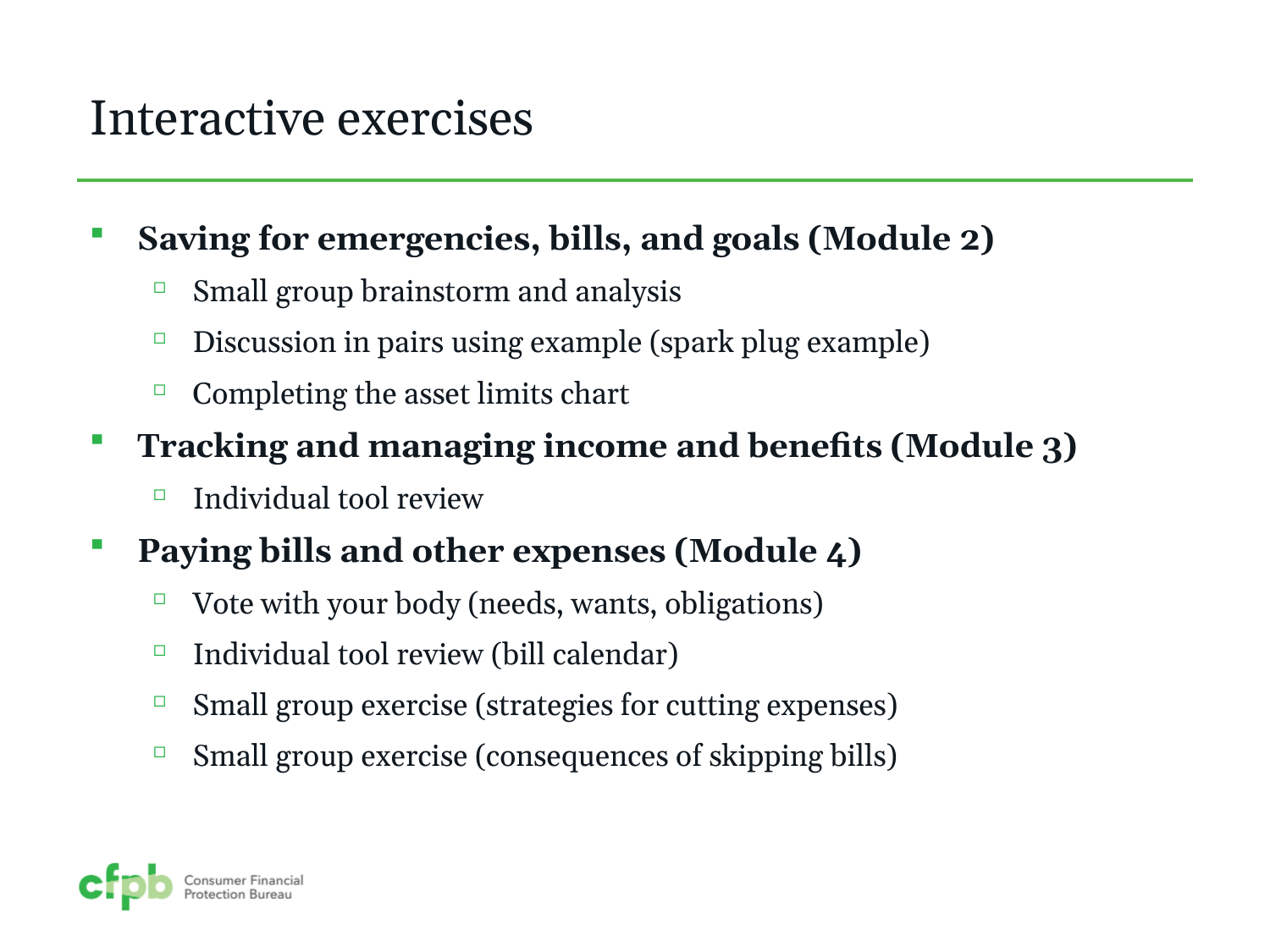

# Interactive exercises
Saving for emergencies, bills, and goals (Module 2)
Small group brainstorm and analysis
Discussion in pairs using example (spark plug example)
Completing the asset limits chart
Tracking and managing income and benefits (Module 3)
Individual tool review
Paying bills and other expenses (Module 4)
Vote with your body (needs, wants, obligations)
Individual tool review (bill calendar)
Small group exercise (strategies for cutting expenses)
Small group exercise (consequences of skipping bills)